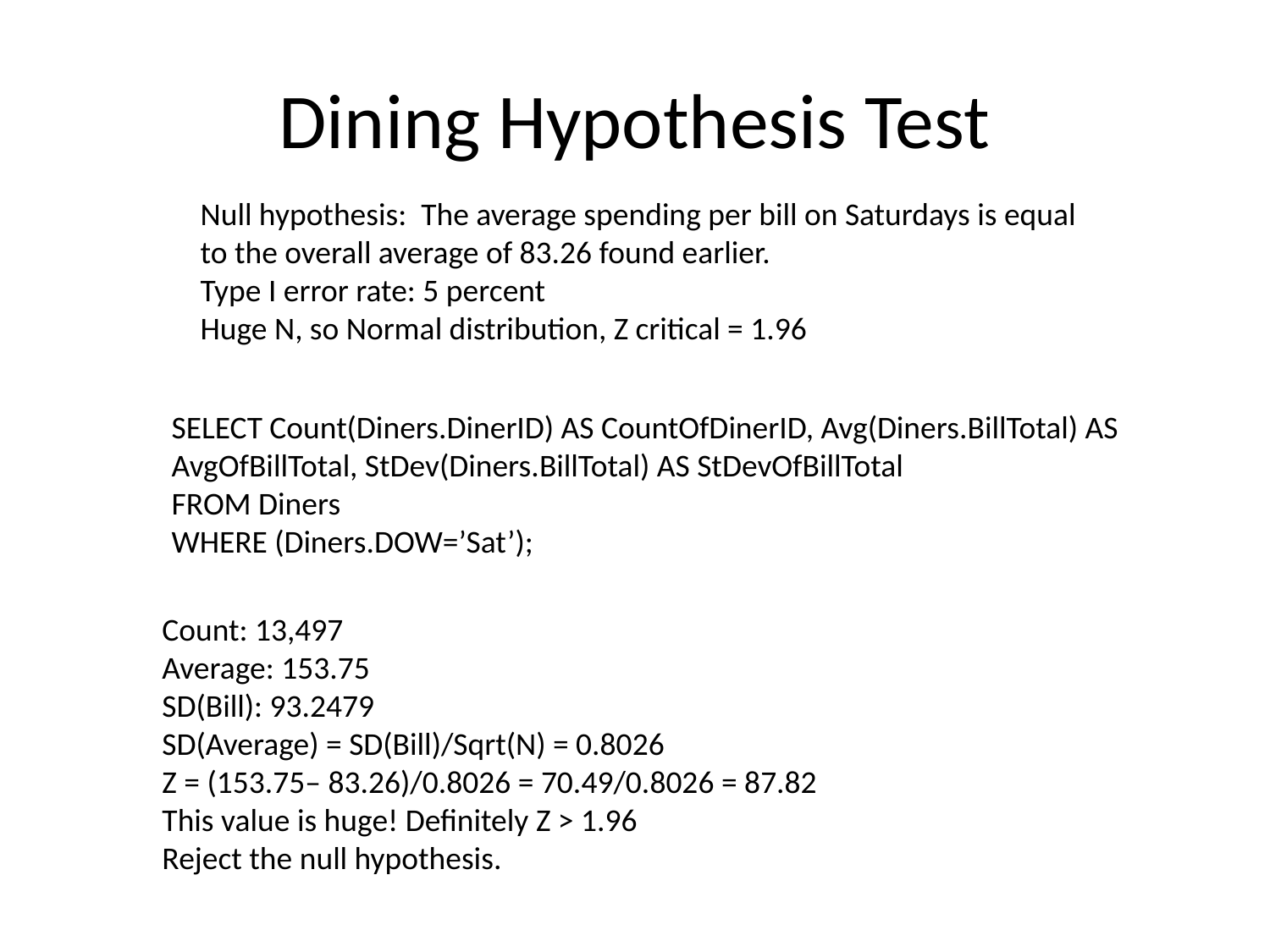

# Dining Hypothesis Test
Null hypothesis:  The average spending per bill on Saturdays is equal to the overall average of 83.26 found earlier.
Type I error rate: 5 percent
Huge N, so Normal distribution, Z critical = 1.96
SELECT Count(Diners.DinerID) AS CountOfDinerID, Avg(Diners.BillTotal) AS AvgOfBillTotal, StDev(Diners.BillTotal) AS StDevOfBillTotal
FROM Diners
WHERE (Diners.DOW=’Sat’);
Count: 13,497
Average: 153.75
SD(Bill): 93.2479
SD(Average) = SD(Bill)/Sqrt(N) = 0.8026
Z = (153.75– 83.26)/0.8026 = 70.49/0.8026 = 87.82
This value is huge! Definitely Z > 1.96
Reject the null hypothesis.